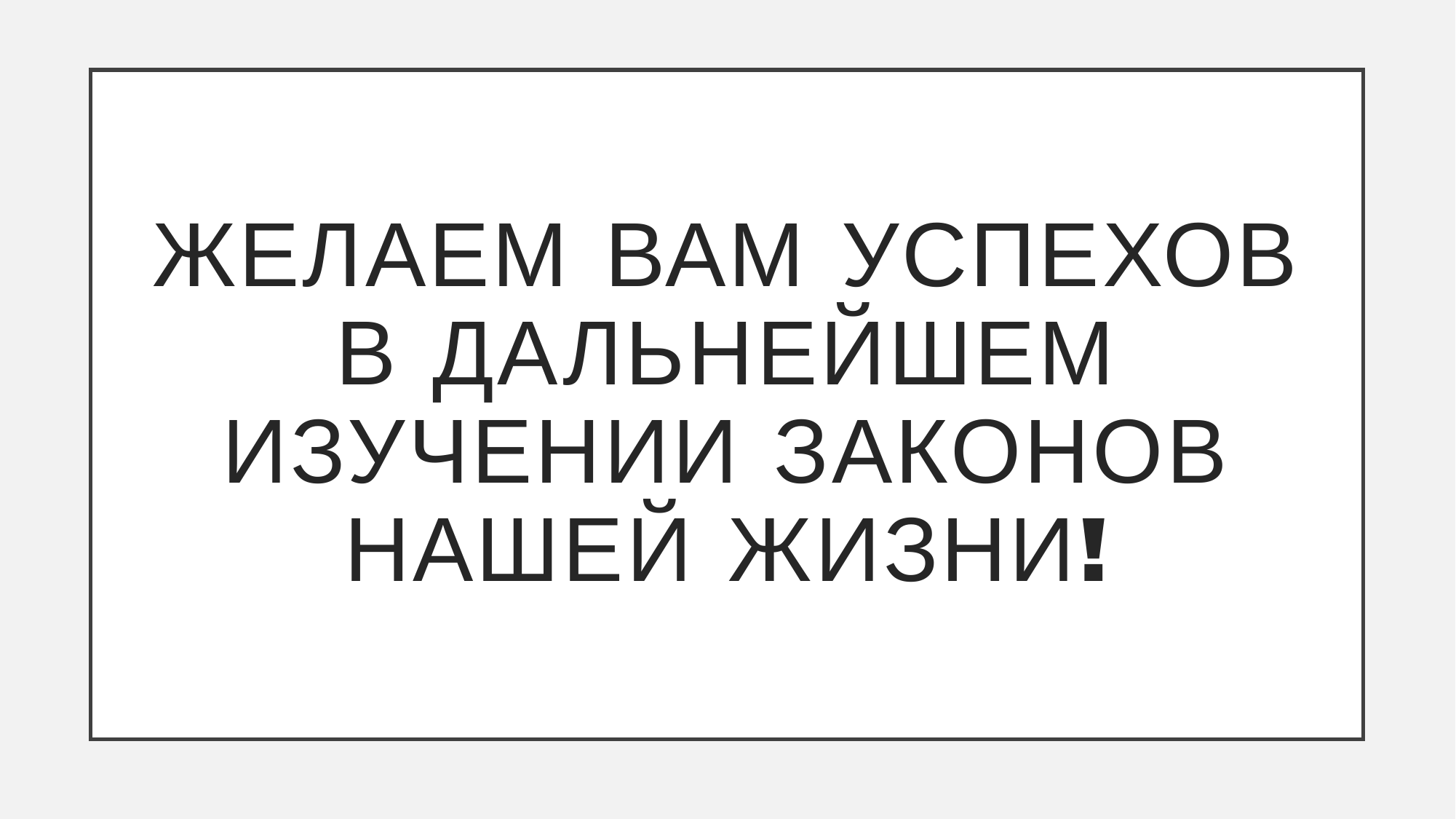

# Желаем вам успехов в дальнейшем изучении законов нашей жизни!